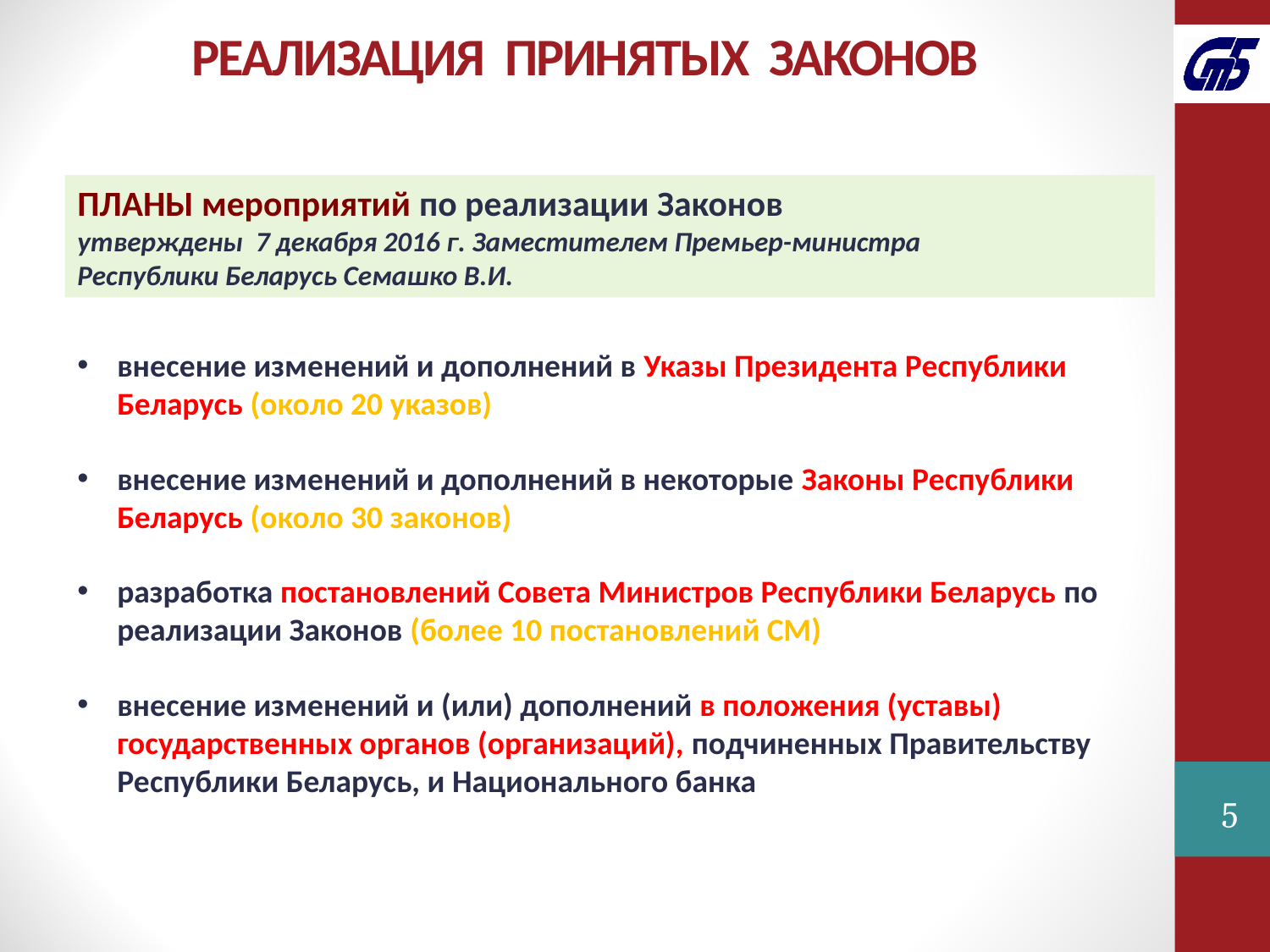

# РЕАЛИЗАЦИЯ  ПРИНЯТЫХ  ЗАКОНОВ
ПЛАНЫ мероприятий по реализации Законов
утверждены  7 декабря 2016 г. Заместителем Премьер-министра
Республики Беларусь Семашко В.И.
внесение изменений и дополнений в Указы Президента Республики Беларусь (около 20 указов)
внесение изменений и дополнений в некоторые Законы Республики Беларусь (около 30 законов)
разработка постановлений Совета Министров Республики Беларусь по реализации Законов (более 10 постановлений СМ)
внесение изменений и (или) дополнений в положения (уставы)  государственных органов (организаций), подчиненных Правительству Республики Беларусь, и Национального банка
5